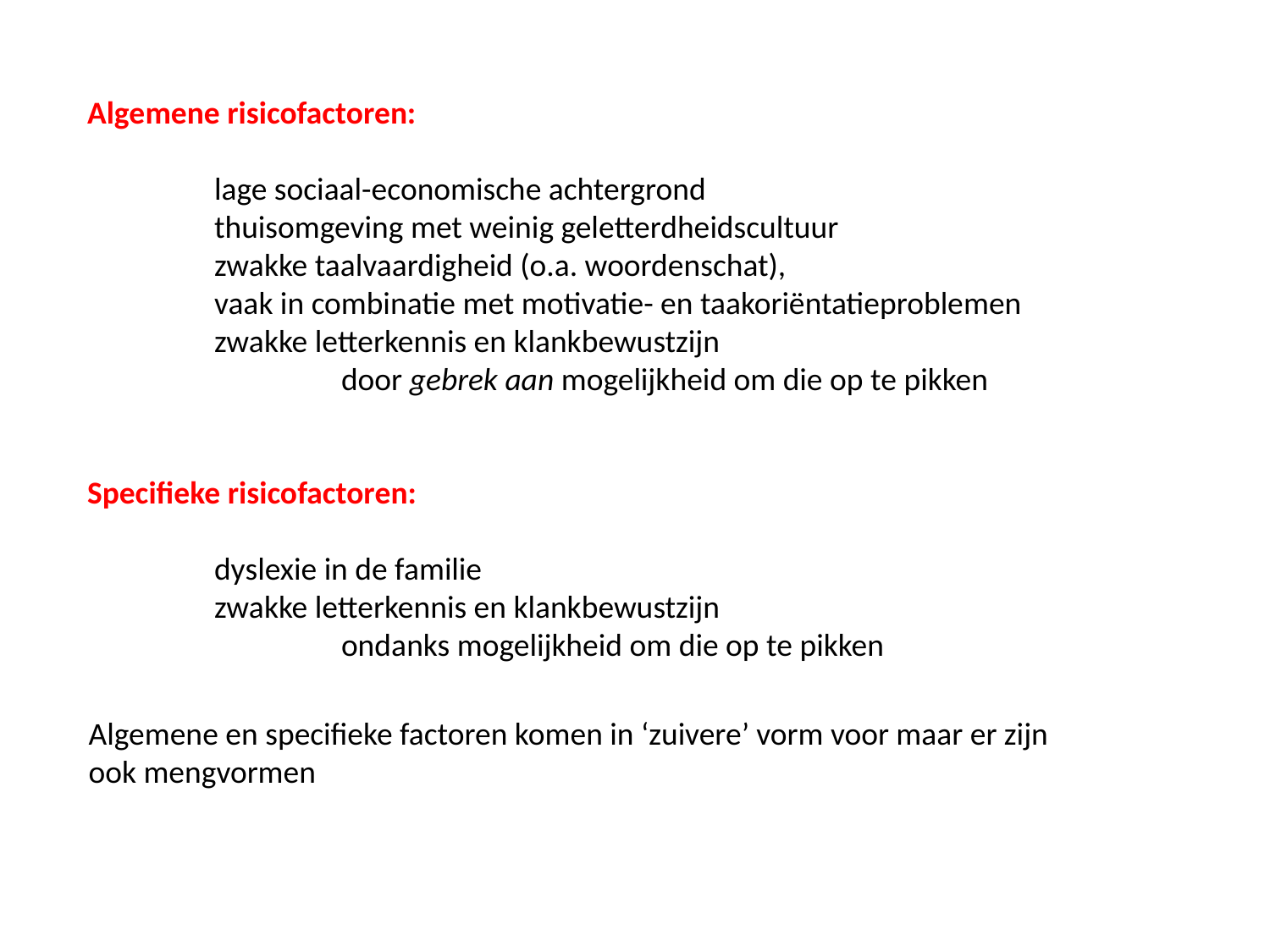

Algemene risicofactoren:

	lage sociaal-economische achtergrond
	thuisomgeving met weinig geletterdheidscultuur
	zwakke taalvaardigheid (o.a. woordenschat),
	vaak in combinatie met motivatie- en taakoriëntatieproblemen
	zwakke letterkennis en klankbewustzijn
		door gebrek aan mogelijkheid om die op te pikken
Specifieke risicofactoren:

	dyslexie in de familie
	zwakke letterkennis en klankbewustzijn
		ondanks mogelijkheid om die op te pikken
Algemene en specifieke factoren komen in ‘zuivere’ vorm voor maar er zijn ook mengvormen